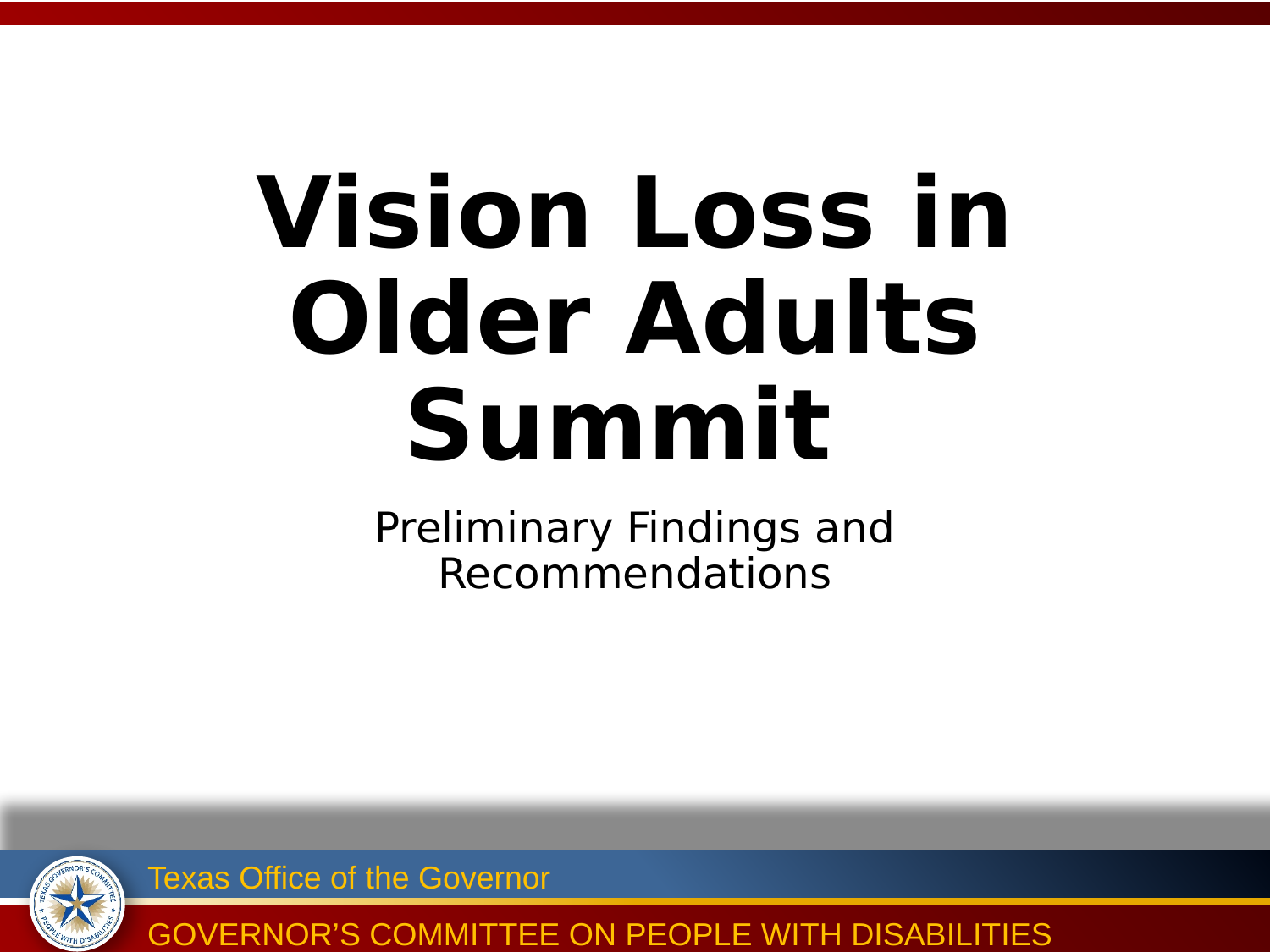

# Vision Loss in Older Adults Summit
Preliminary Findings and Recommendations